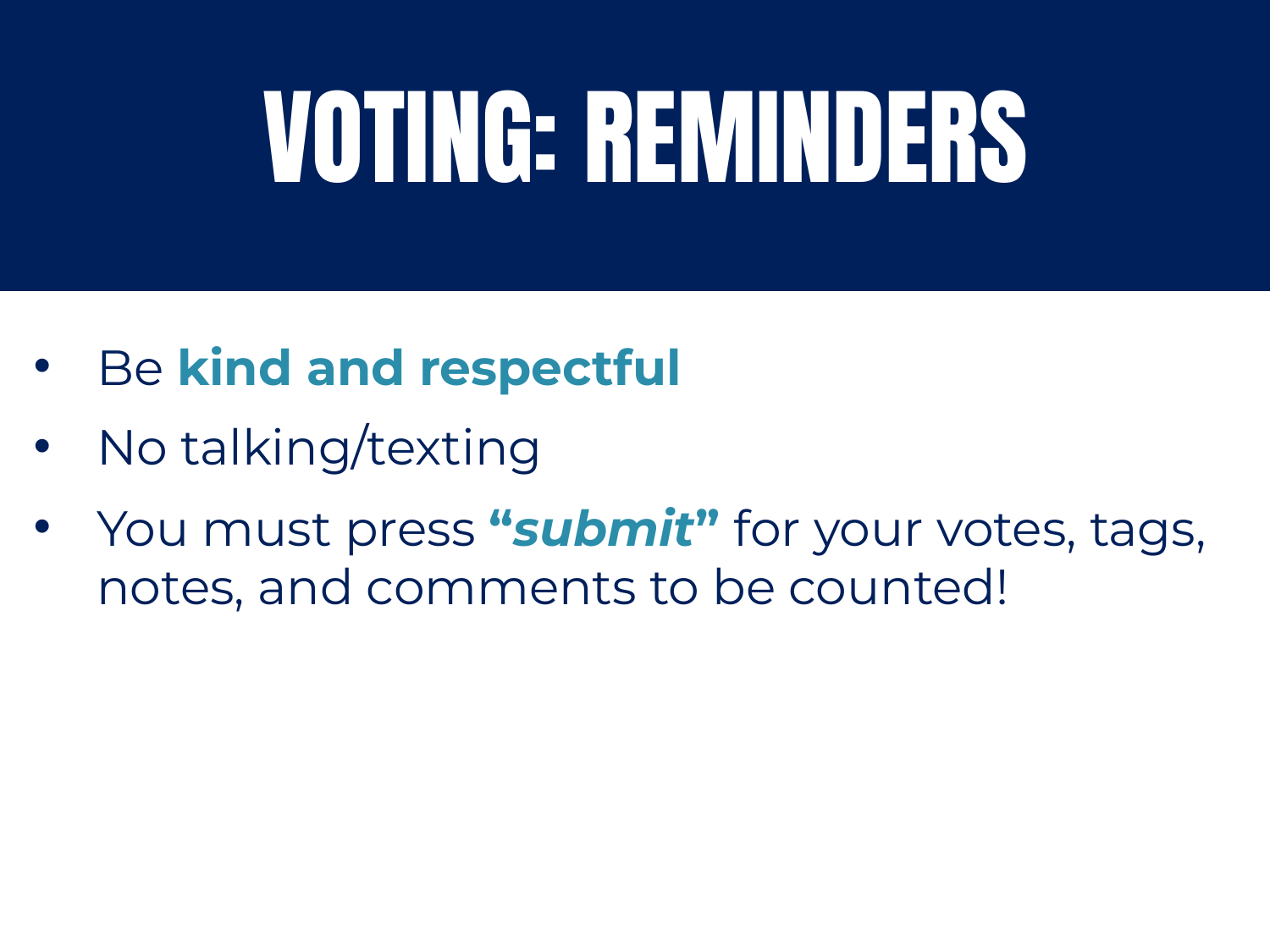

VOTING: REMINDERS

Be kind and respectful
No talking/texting
You must press “submit” for your votes, tags, notes, and comments to be counted!